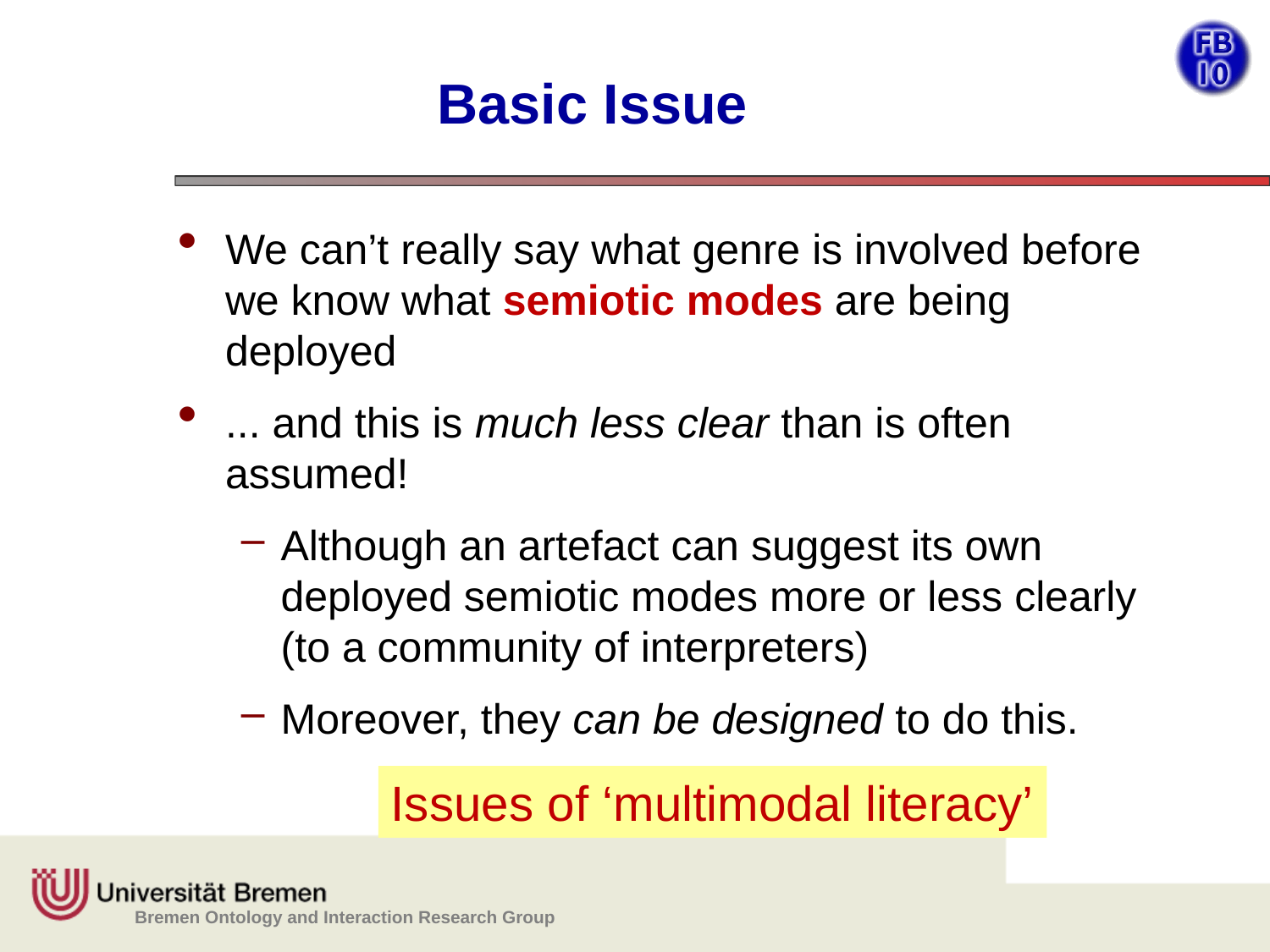

# Basic Issue
We can’t really say what genre is involved before we know what semiotic modes are being deployed
... and this is much less clear than is often assumed!
Although an artefact can suggest its own deployed semiotic modes more or less clearly (to a community of interpreters)
Moreover, they can be designed to do this.
Issues of ‘multimodal literacy’